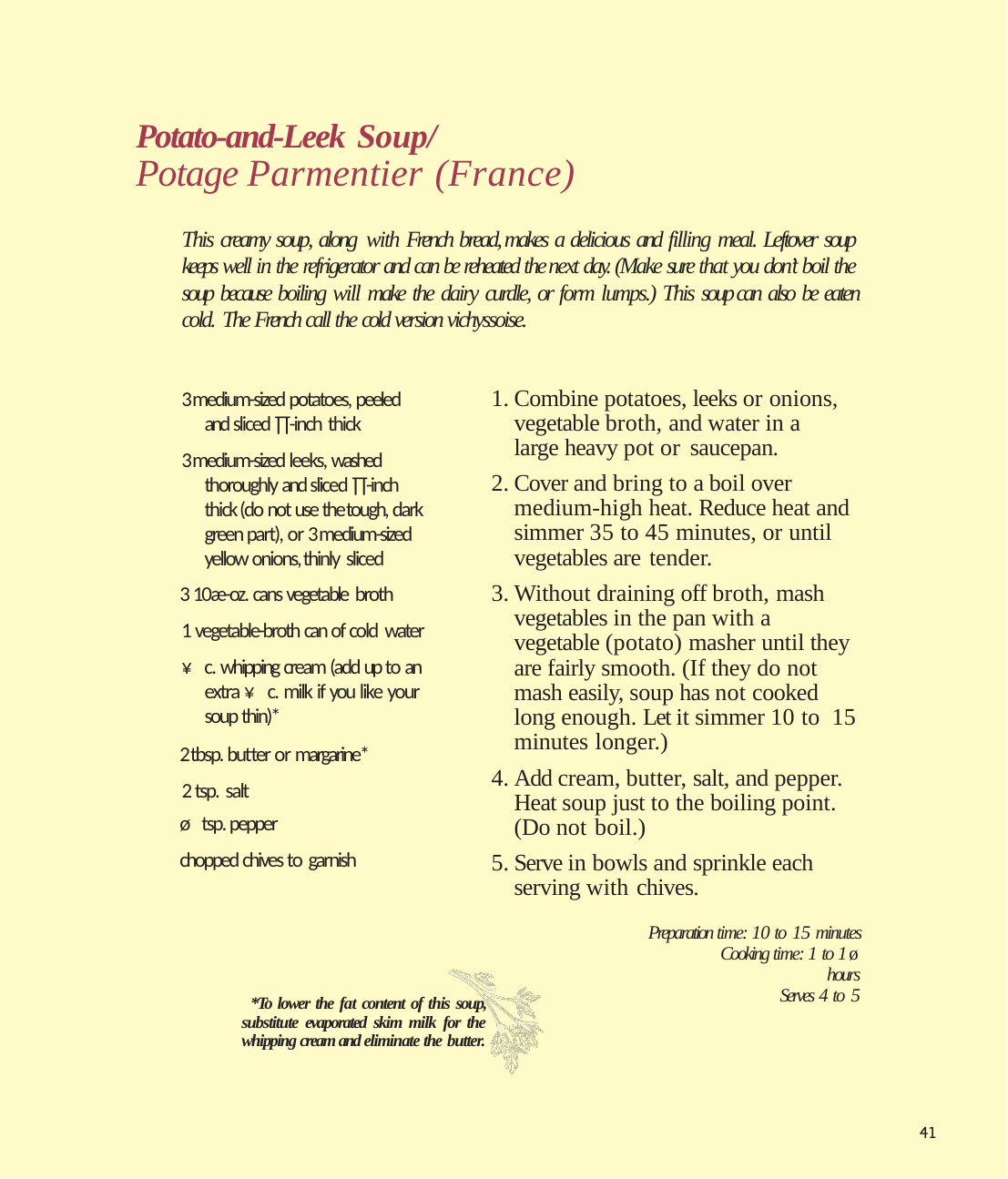

Potato-and-Leek Soup/
# Potage Parmentier (France)
This creamy soup, along with French bread, makes a delicious and filling meal. Leftover soup  keeps well in the refrigerator and can be reheated the next day. (Make sure that you don’t boil the  soup because boiling will make the dairy curdle, or form lumps.) This soup can also be eaten cold.  The French call the cold version vichyssoise.
Combine potatoes, leeks or onions,  vegetable broth, and water in a  large heavy pot or saucepan.
Cover and bring to a boil over  medium-high heat. Reduce heat and  simmer 35 to 45 minutes, or until  vegetables are tender.
Without draining off broth, mash  vegetables in the pan with a  vegetable (potato) masher until they  are fairly smooth. (If they do not  mash easily, soup has not cooked  long enough. Let it simmer 10 to  15 minutes longer.)
Add cream, butter, salt, and pepper.  Heat soup just to the boiling point.  (Do not boil.)
Serve in bowls and sprinkle each  serving with chives.
3 medium-sized potatoes, peeled  and sliced ∏-inch thick
3 medium-sized leeks, washed  thoroughly and sliced ∏-inch  thick (do not use the tough, dark  green part), or 3 medium-sized  yellow onions, thinly sliced
3 10æ-oz. cans vegetable broth
vegetable-broth can of cold water
¥ c. whipping cream (add up to an  extra ¥ c. milk if you like your  soup thin)*
tbsp. butter or margarine*  2 tsp. salt
ø tsp. pepper
chopped chives to garnish
Preparation time: 10 to 15 minutes  Cooking time: 1 to 1ø hours
Serves  4 to 5

*To lower the fat content of this soup,  substitute evaporated skim milk for the  whipping cream and eliminate the butter.
41